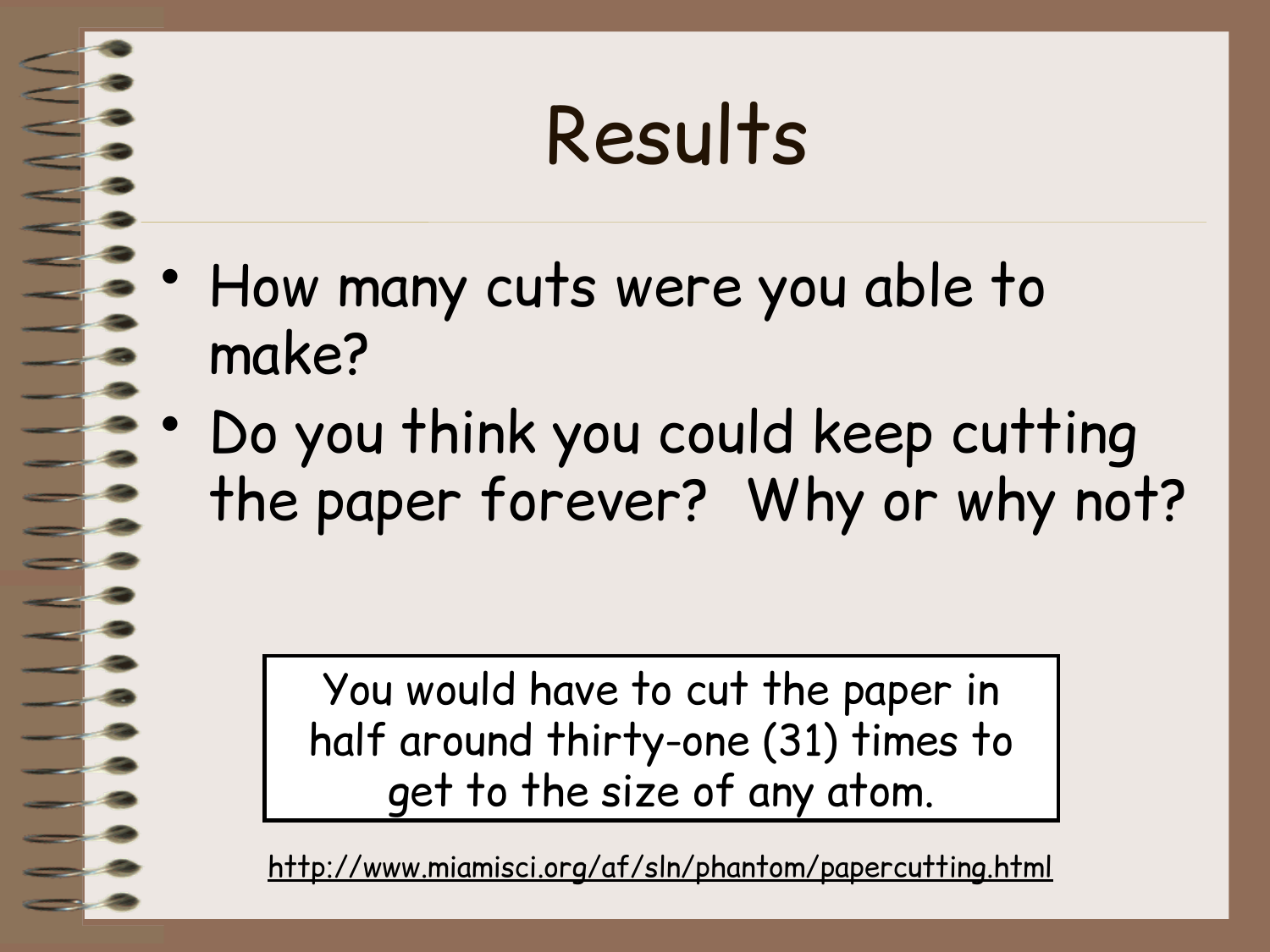

# Results
How many cuts were you able to make?
Do you think you could keep cutting the paper forever?  Why or why not?
You would have to cut the paper in half around thirty-one (31) times to get to the size of any atom.
http://www.miamisci.org/af/sln/phantom/papercutting.html